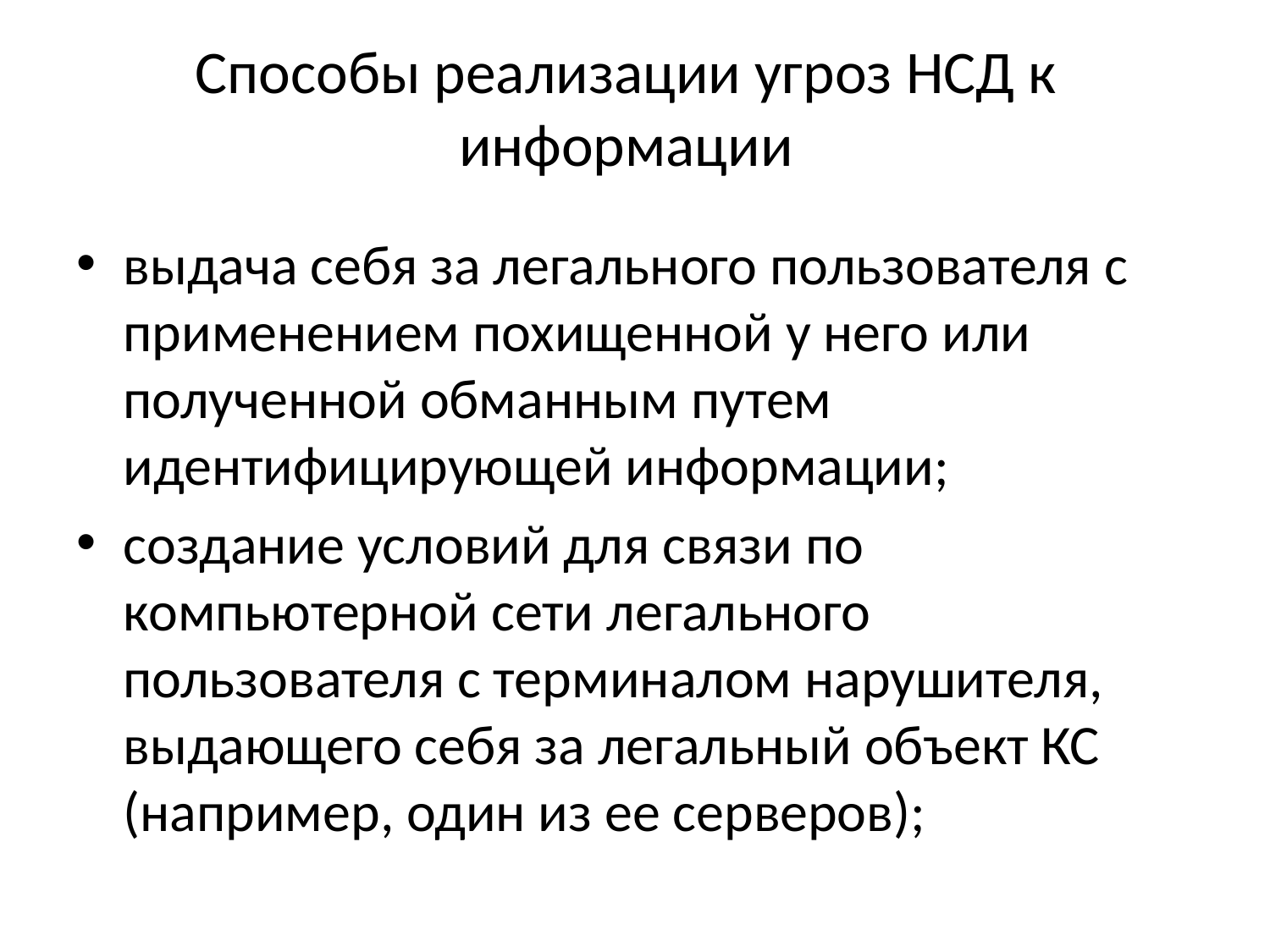

# Способы реализации угроз НСД к информации
выдача себя за легального пользователя с применением похищенной у него или полученной обманным путем идентифицирующей информации;
создание условий для связи по компьютерной сети легального пользователя с терминалом нарушителя, выдающего себя за легальный объект КС (например, один из ее серверов);